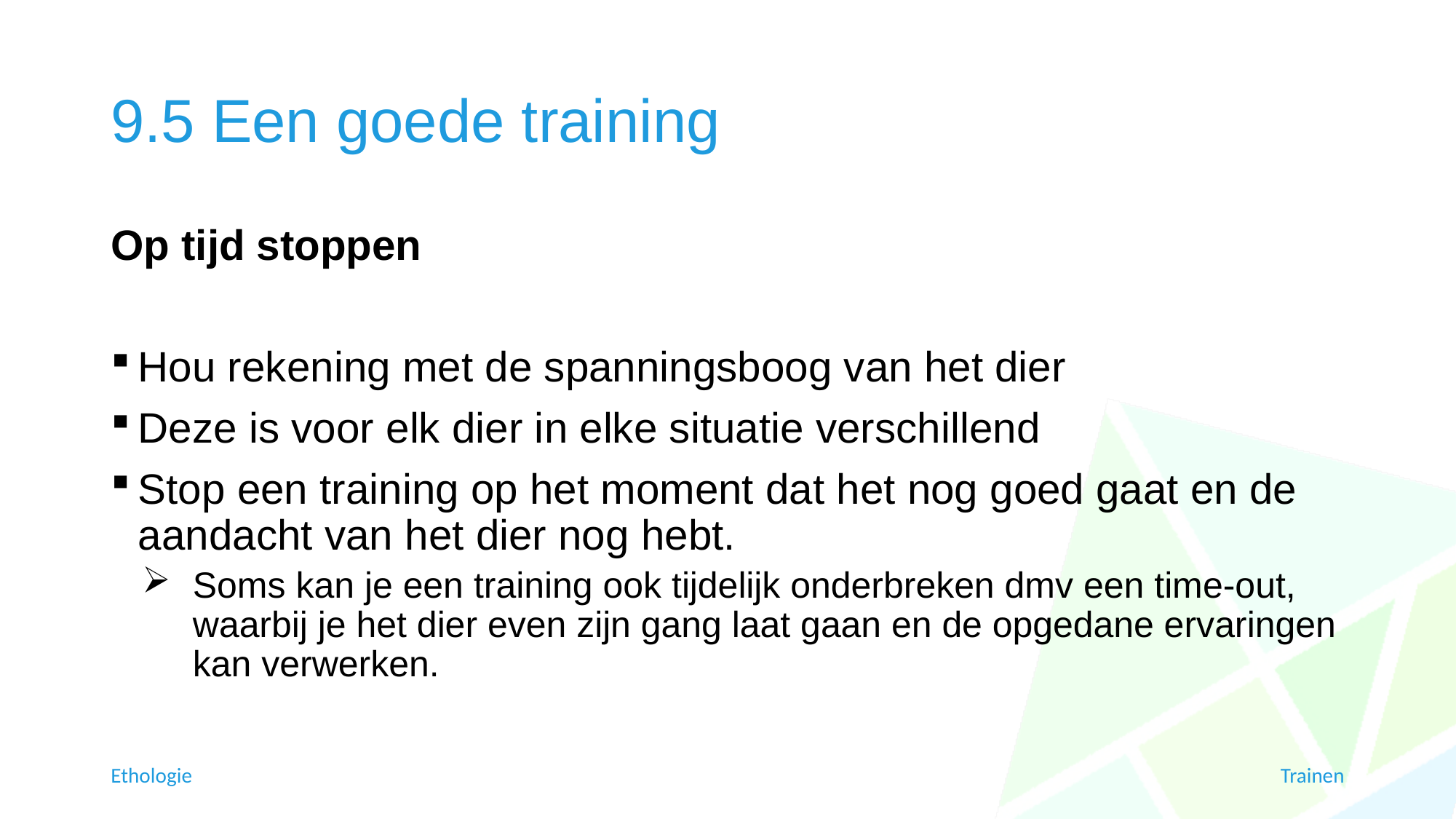

# 9.5 Een goede training
Op tijd stoppen

Hou rekening met de spanningsboog van het dier
Deze is voor elk dier in elke situatie verschillend
Stop een training op het moment dat het nog goed gaat en de aandacht van het dier nog hebt.
Soms kan je een training ook tijdelijk onderbreken dmv een time-out, waarbij je het dier even zijn gang laat gaan en de opgedane ervaringen kan verwerken.
Ethologie
Trainen